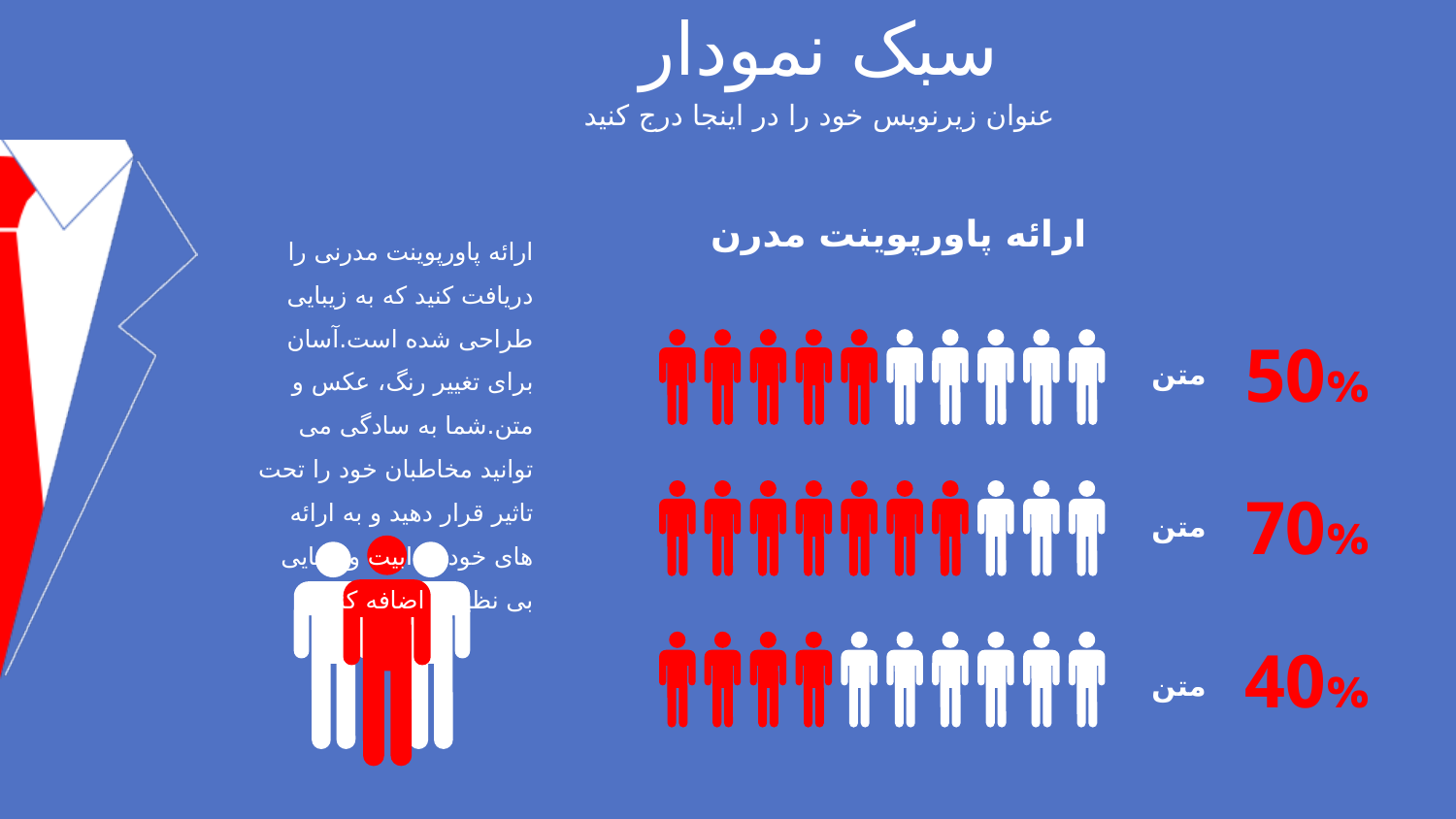

سبک نمودار
عنوان زیرنویس خود را در اینجا درج کنید
ارائه پاورپوینت مدرن
ارائه پاورپوینت مدرنی را دریافت کنید که به زیبایی طراحی شده است.آسان برای تغییر رنگ، عکس و متن.شما به سادگی می توانید مخاطبان خود را تحت تاثیر قرار دهید و به ارائه های خود جذابیت و زیبایی بی نظیری اضافه کنید.
50%

متن
70%

متن

40%

متن